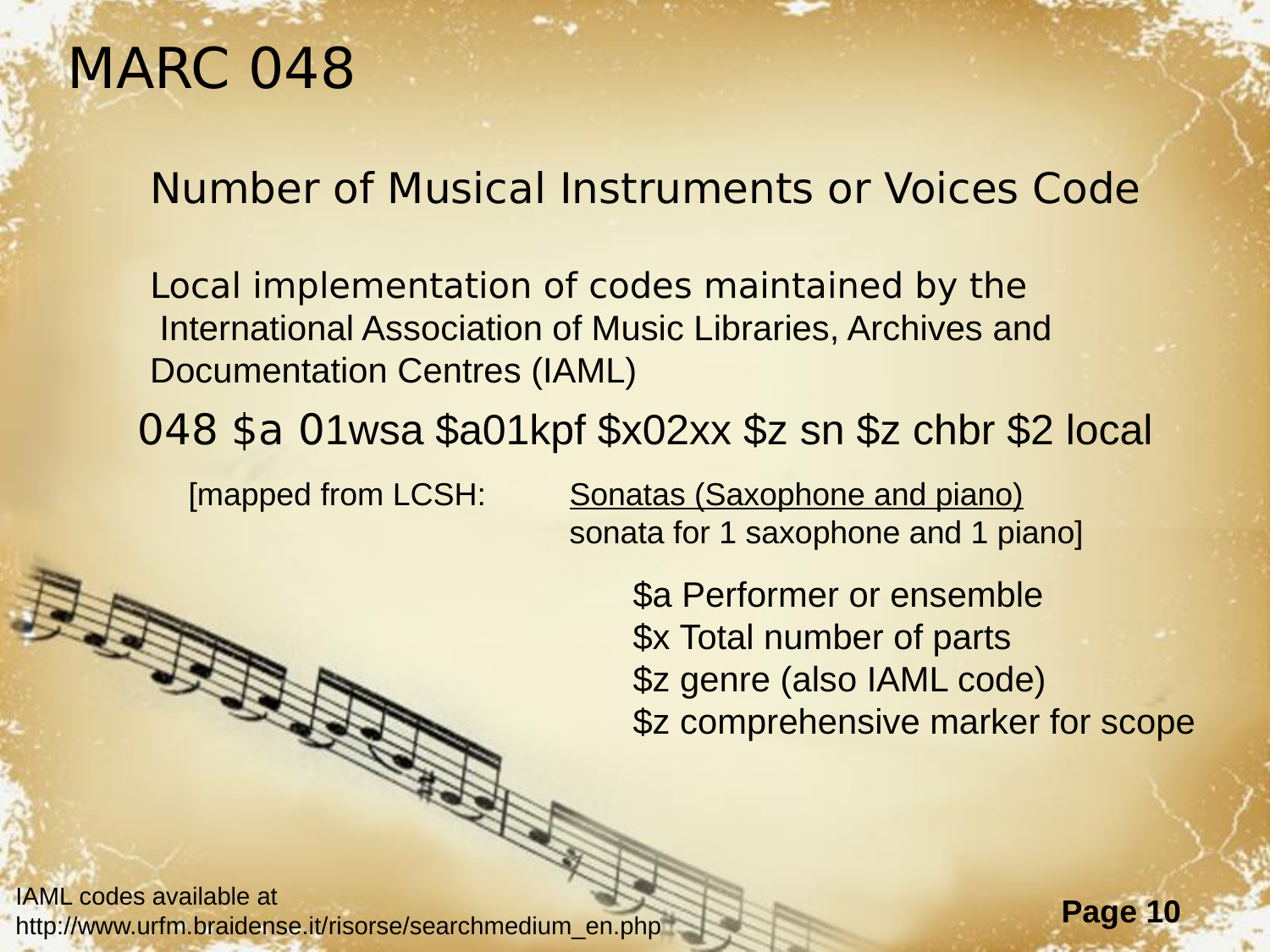

MARC 048
Number of Musical Instruments or Voices Code

Local implementation of codes maintained by the  International Association of Music Libraries, Archives and Documentation Centres (IAML)

048 $a 01wsa $a01kpf $x02xx $z sn $z chbr $2 local

[mapped from LCSH: 	Sonatas (Saxophone and piano)
	sonata for 1 saxophone and 1 piano]

$a Performer or ensemble
$x Total number of parts
$z genre (also IAML code)
$z comprehensive marker for scope

IAML codes available at http://www.urfm.braidense.it/risorse/searchmedium_en.php